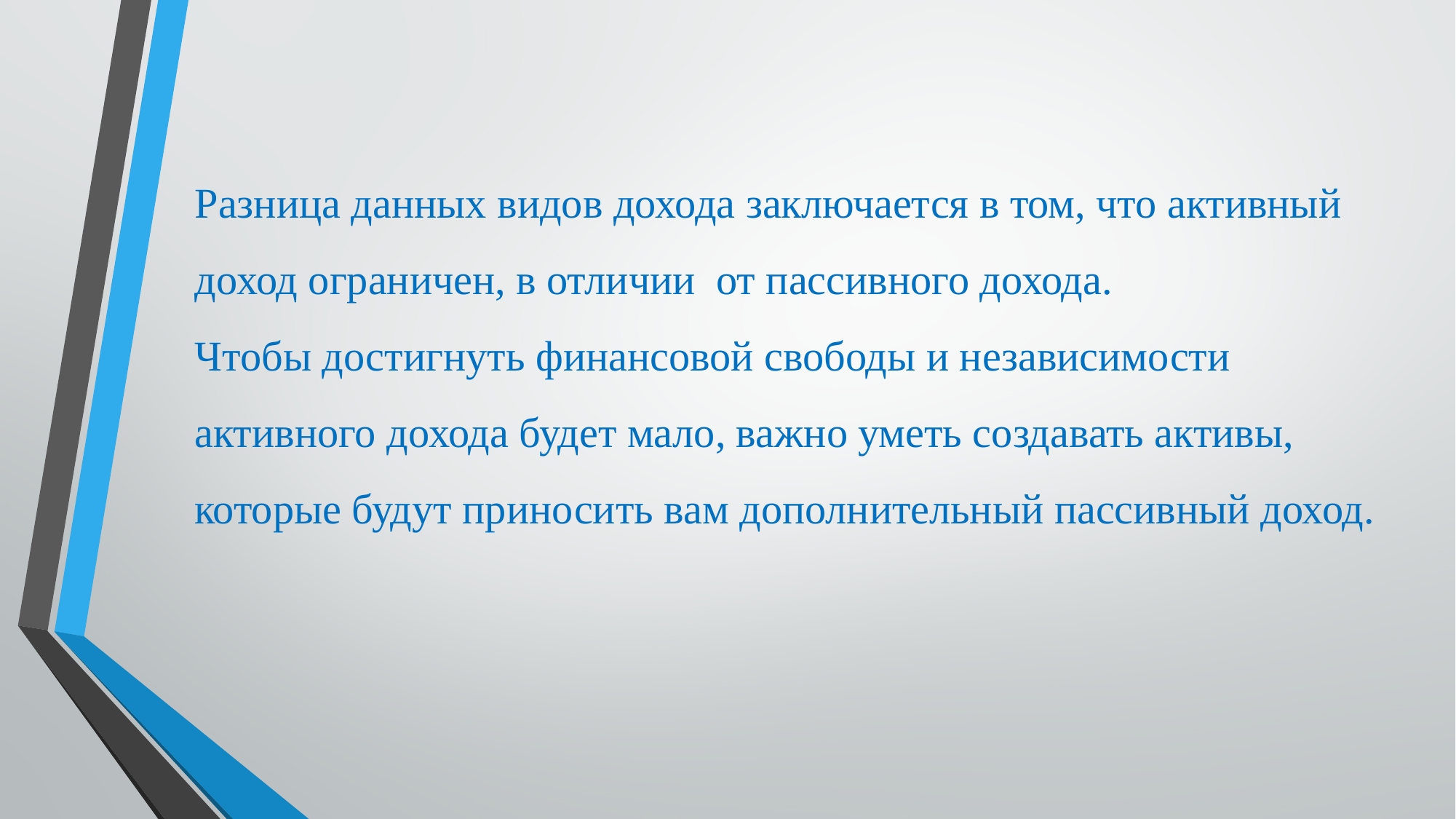

Разница данных видов дохода заключается в том, что активный доход ограничен, в отличии  от пассивного дохода.
Чтобы достигнуть финансовой свободы и независимости активного дохода будет мало, важно уметь создавать активы, которые будут приносить вам дополнительный пассивный доход.